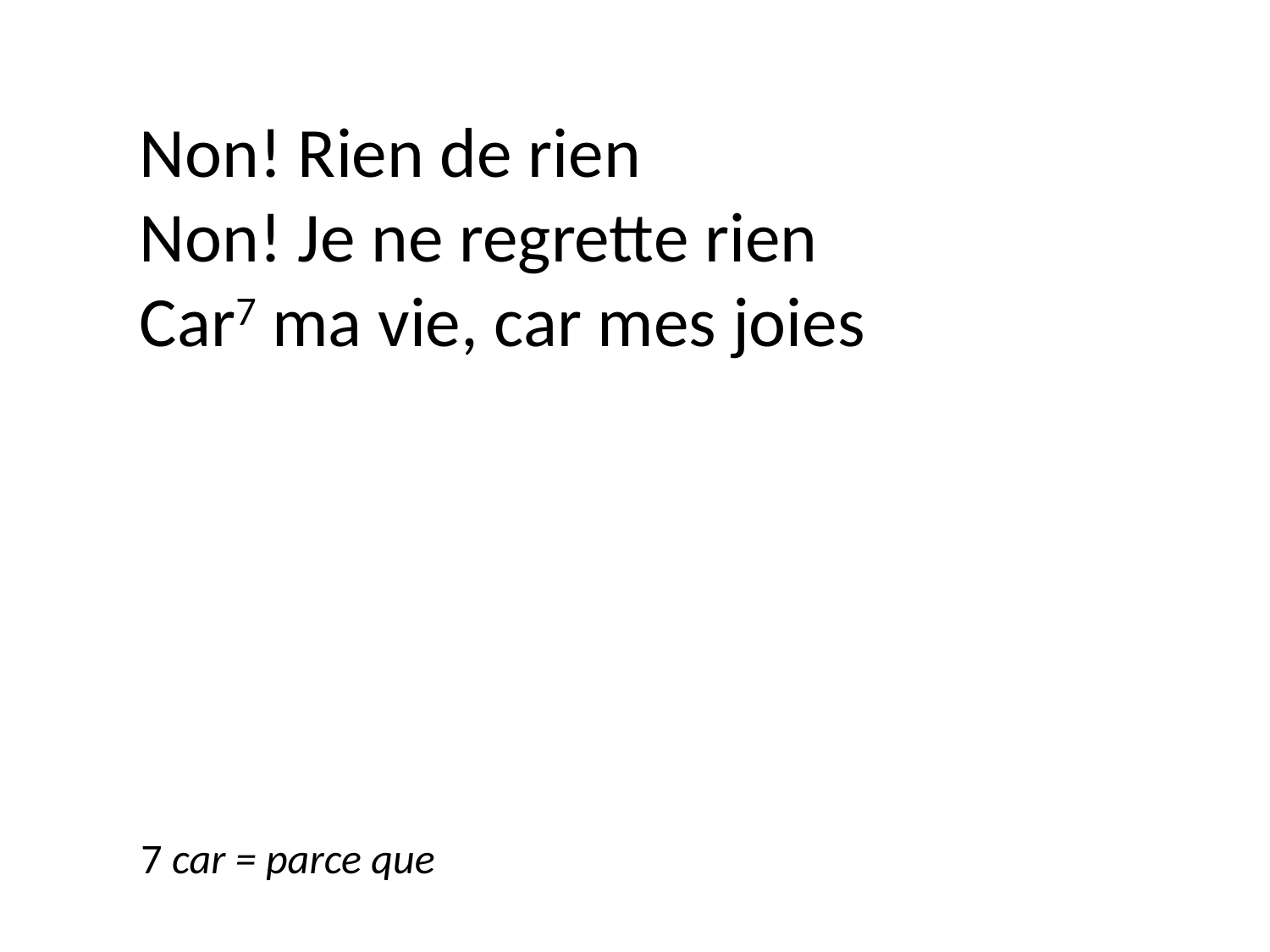

Non! Rien de rien
Non! Je ne regrette rien
Car7 ma vie, car mes joies
7 car = parce que